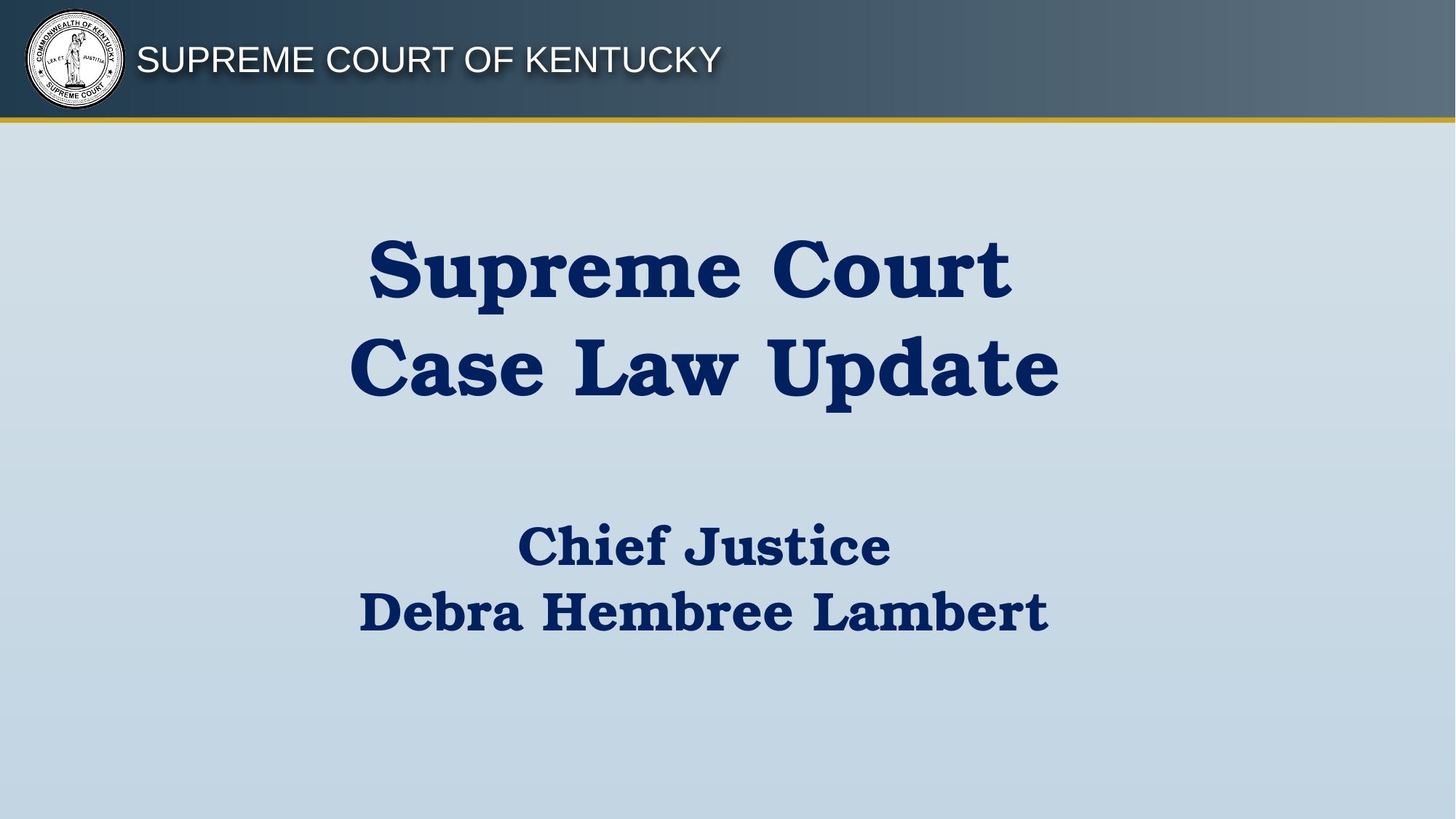

Supreme Court
Case Law Update

Chief Justice
Debra Hembree Lambert